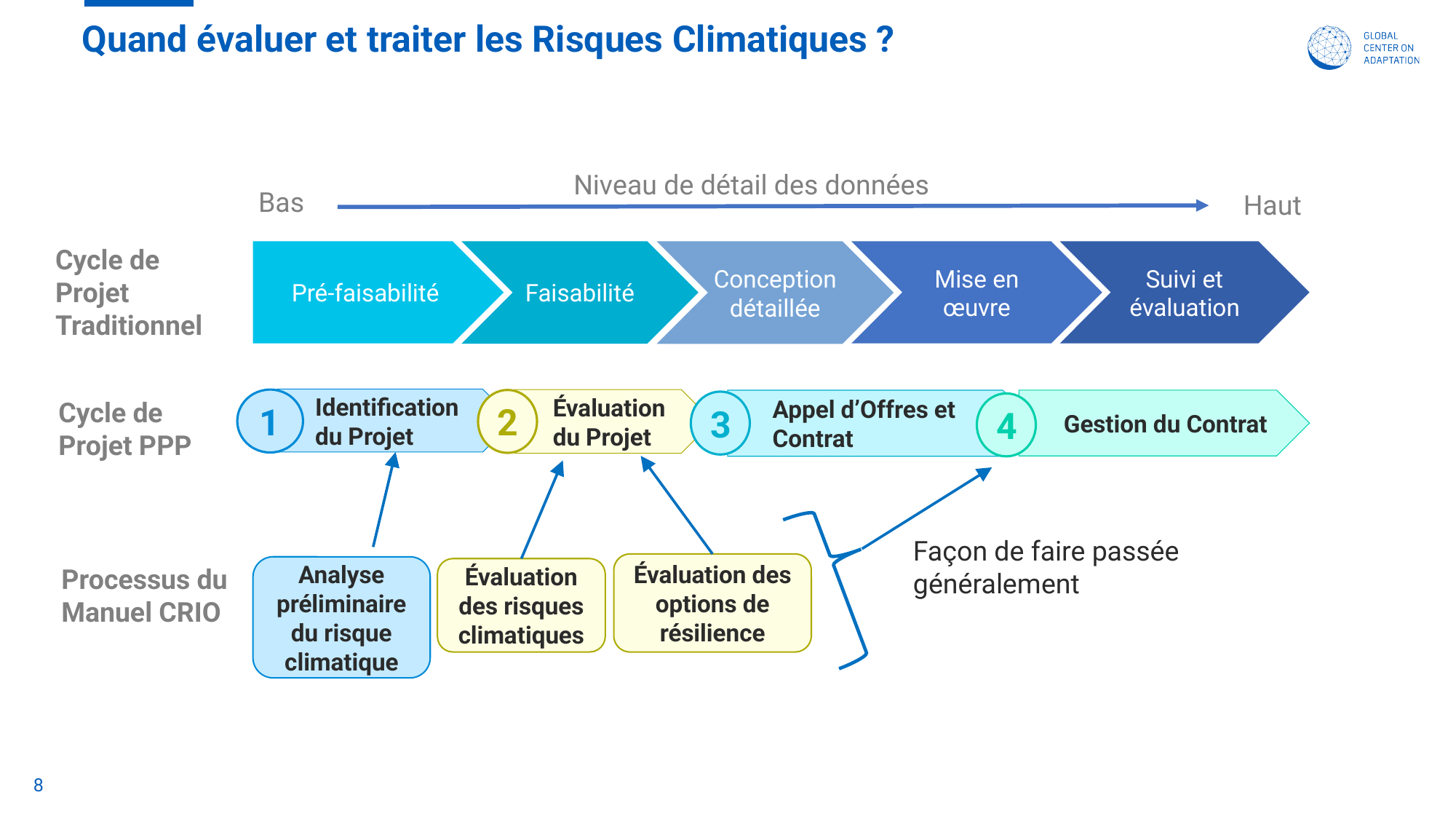

# Quand évaluer et traiter les Risques Climatiques ?
Niveau de détail des données
Bas
Haut
Cycle de Projet Traditionnel
Pré-faisabilité
Suivi et évaluation
Faisabilité
Conception détaillée
Mise en œuvre
Identification du Projet
1
Évaluation du Projet
2
Cycle de Projet PPP
Appel d’Offres et Contrat
Gestion du Contrat
3
4

Façon de faire passée généralement
Évaluation des options de résilience
Processus du Manuel CRIO
Analyse préliminaire du risque climatique
Évaluation des risques climatiques